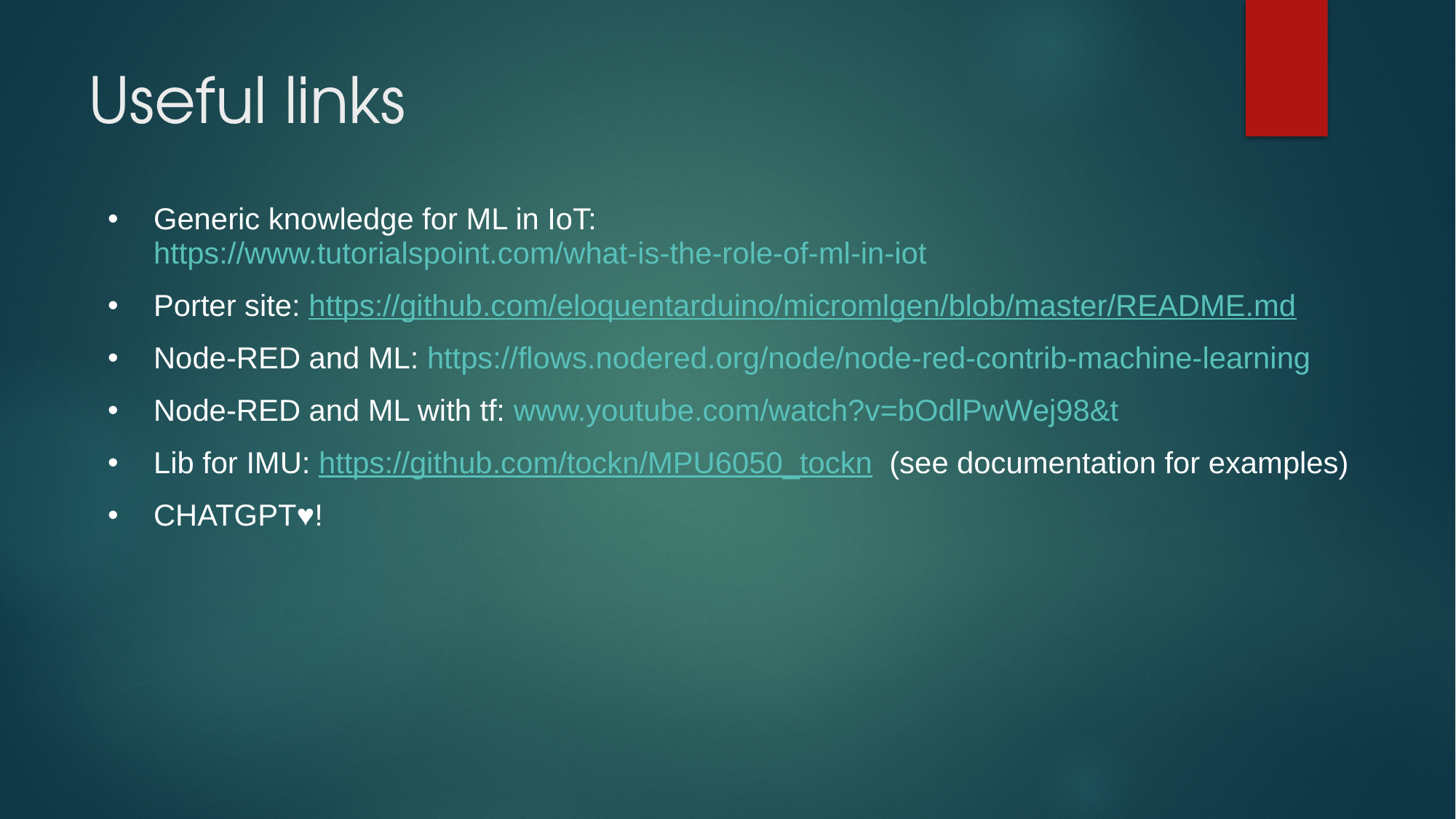

# Useful links
Generic knowledge for ML in IoT: https://www.tutorialspoint.com/what-is-the-role-of-ml-in-iot
Porter site: https://github.com/eloquentarduino/micromlgen/blob/master/README.md
Node-RED and ML: https://flows.nodered.org/node/node-red-contrib-machine-learning
Node-RED and ML with tf: www.youtube.com/watch?v=bOdlPwWej98&t
Lib for IMU: https://github.com/tockn/MPU6050_tockn  (see documentation for examples)
CHATGPT♥!